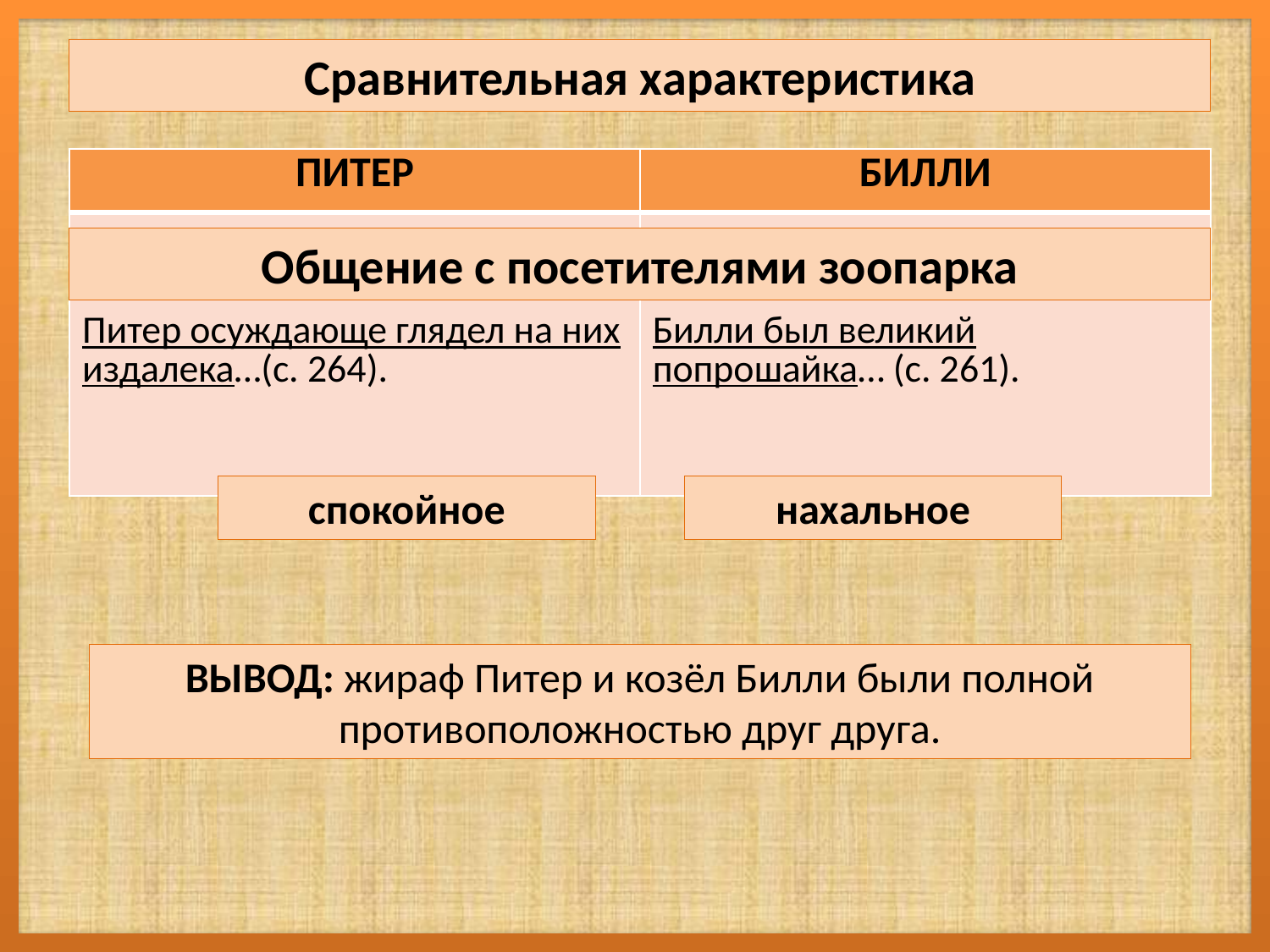

Сравнительная характеристика
| ПИТЕР | БИЛЛИ |
| --- | --- |
| Питер осуждающе глядел на них издалека…(с. 264). | Билли был великий попрошайка… (с. 261). |
Общение с посетителями зоопарка
спокойное
нахальное
ВЫВОД: жираф Питер и козёл Билли были полной противоположностью друг друга.